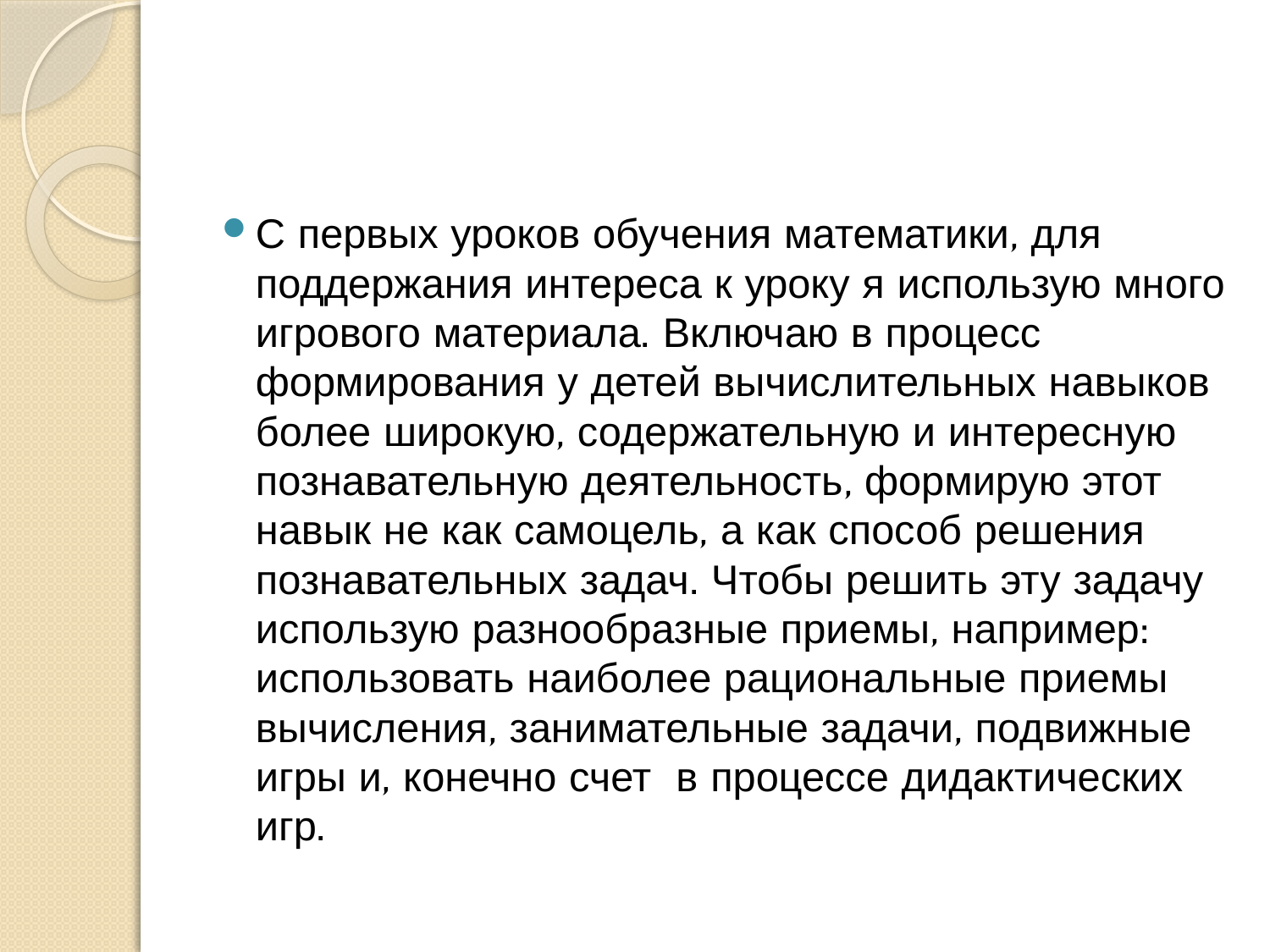

#
С первых уроков обучения математики, для поддержания интереса к уроку я использую много игрового материала. Включаю в процесс формирования у детей вычислительных навыков  более широкую, содержательную и интересную познавательную деятельность, формирую этот навык не как самоцель, а как способ решения познавательных задач. Чтобы решить эту задачу  использую разнообразные приемы, например: использовать наиболее рациональные приемы вычисления, занимательные задачи, подвижные игры и, конечно счет  в процессе дидактических игр.